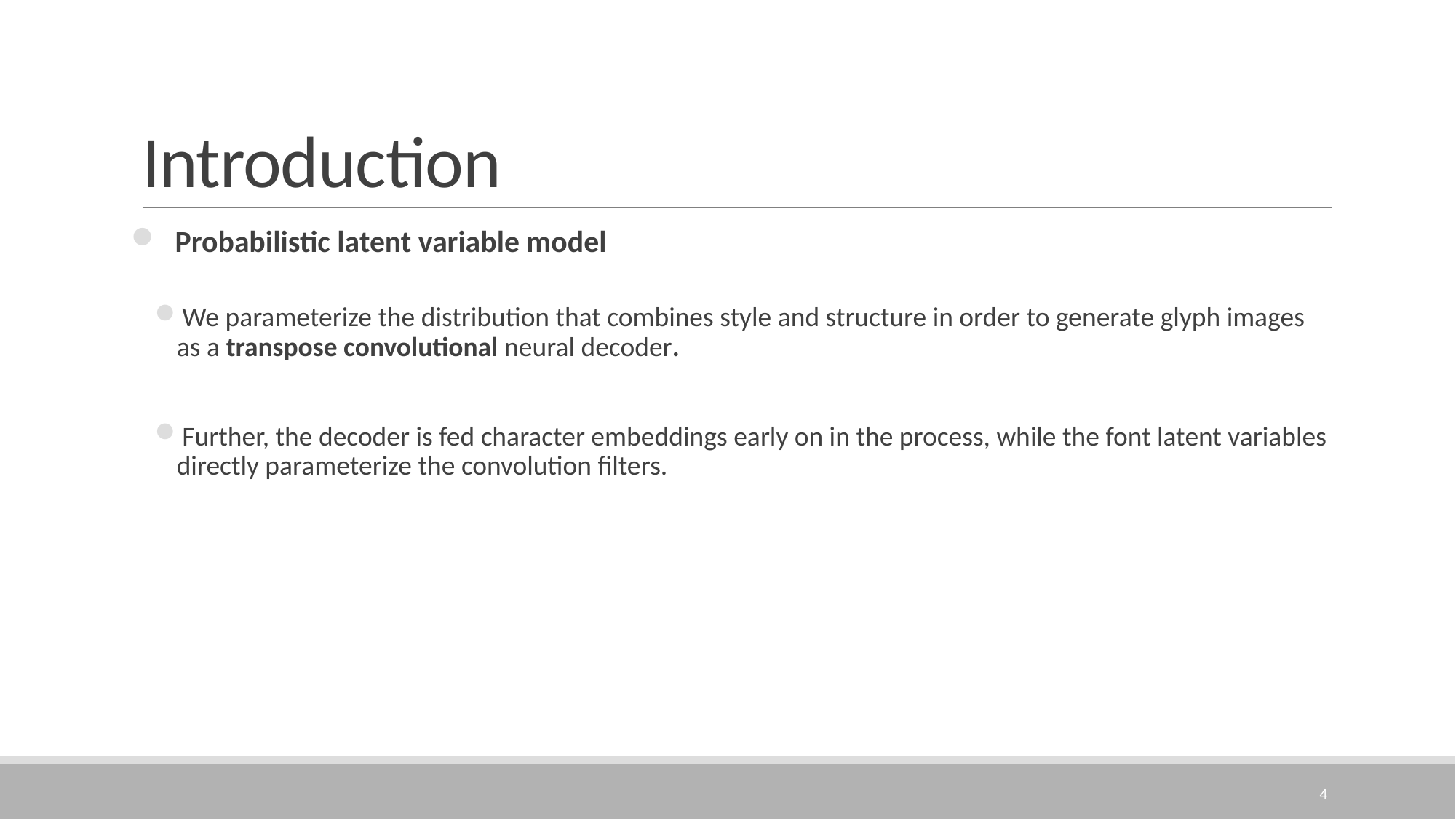

# Introduction
  Probabilistic latent variable model

We parameterize the distribution that combines style and structure in order to generate glyph images as a transpose convolutional neural decoder.

Further, the decoder is fed character embeddings early on in the process, while the font latent variables directly parameterize the convolution filters.
4